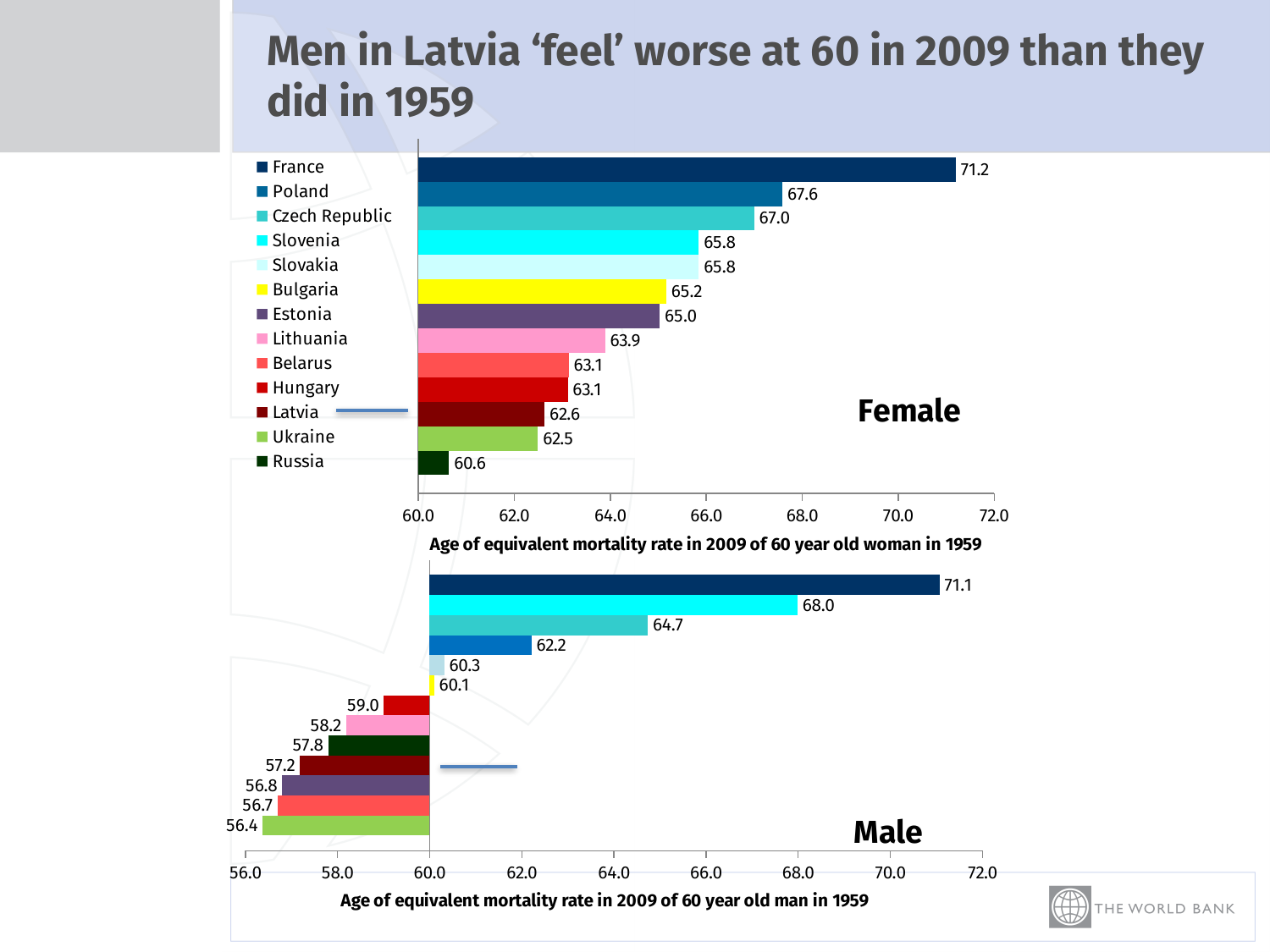

# Men in Latvia ‘feel’ worse at 60 in 2009 than they did in 1959

### Chart: Female

| Category | Russia | Ukraine | Latvia | Hungary | Belarus | Lithuania | Estonia | Bulgaria | Slovakia | Slovenia | Czech Republic | Poland | France |
|---|---|---|---|---|---|---|---|---|---|---|---|---|---|

### Chart: Male

| Category | Ukraine | Belarus | Estonia | Latvia | Russia | Lithuania | Hungary | Bulgaria | Slovakia | Poland | Czech Republic | Slovenia | France |
|---|---|---|---|---|---|---|---|---|---|---|---|---|---|